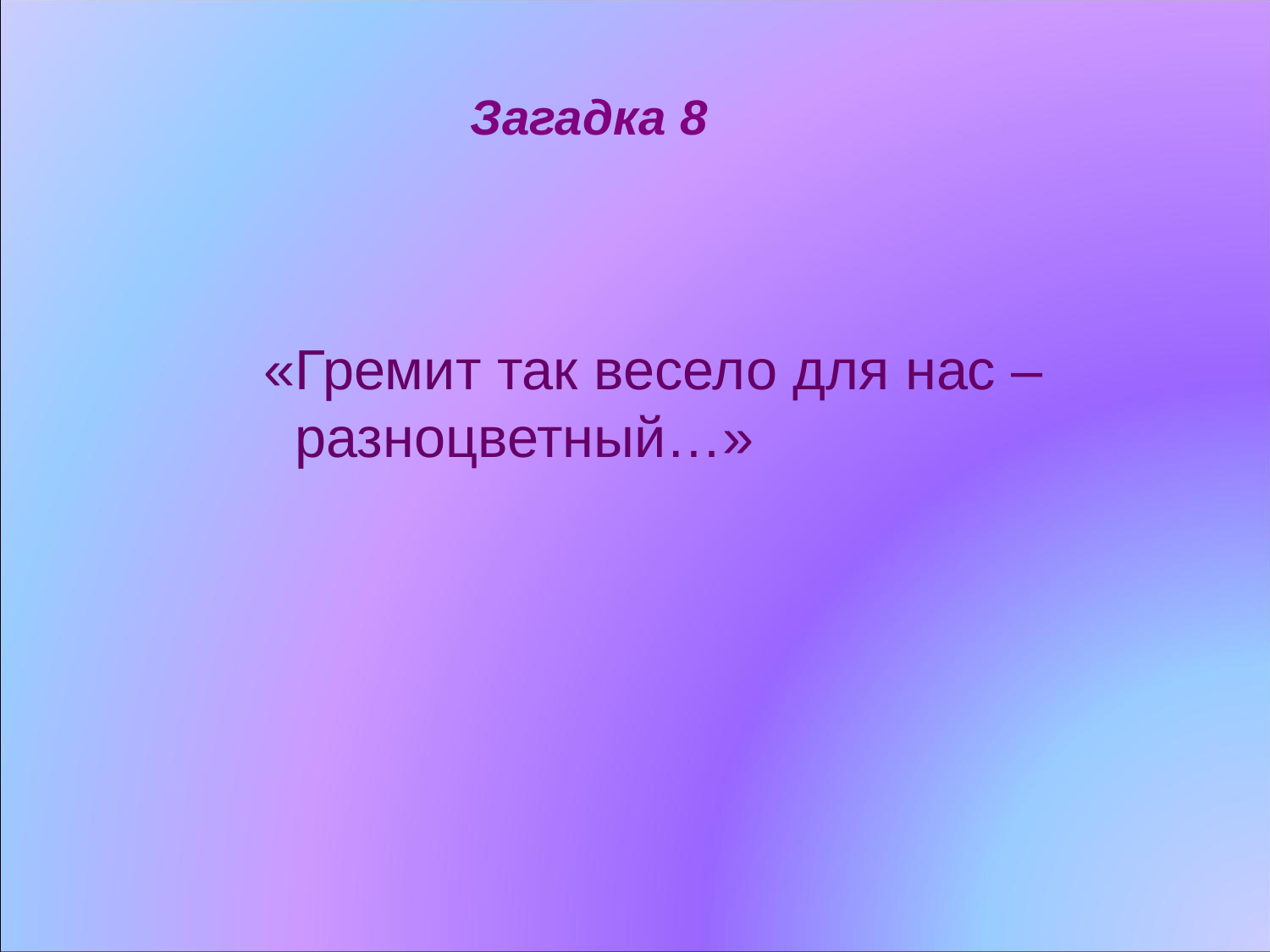

Загадка 8
«Гремит так весело для нас –
  разноцветный…»